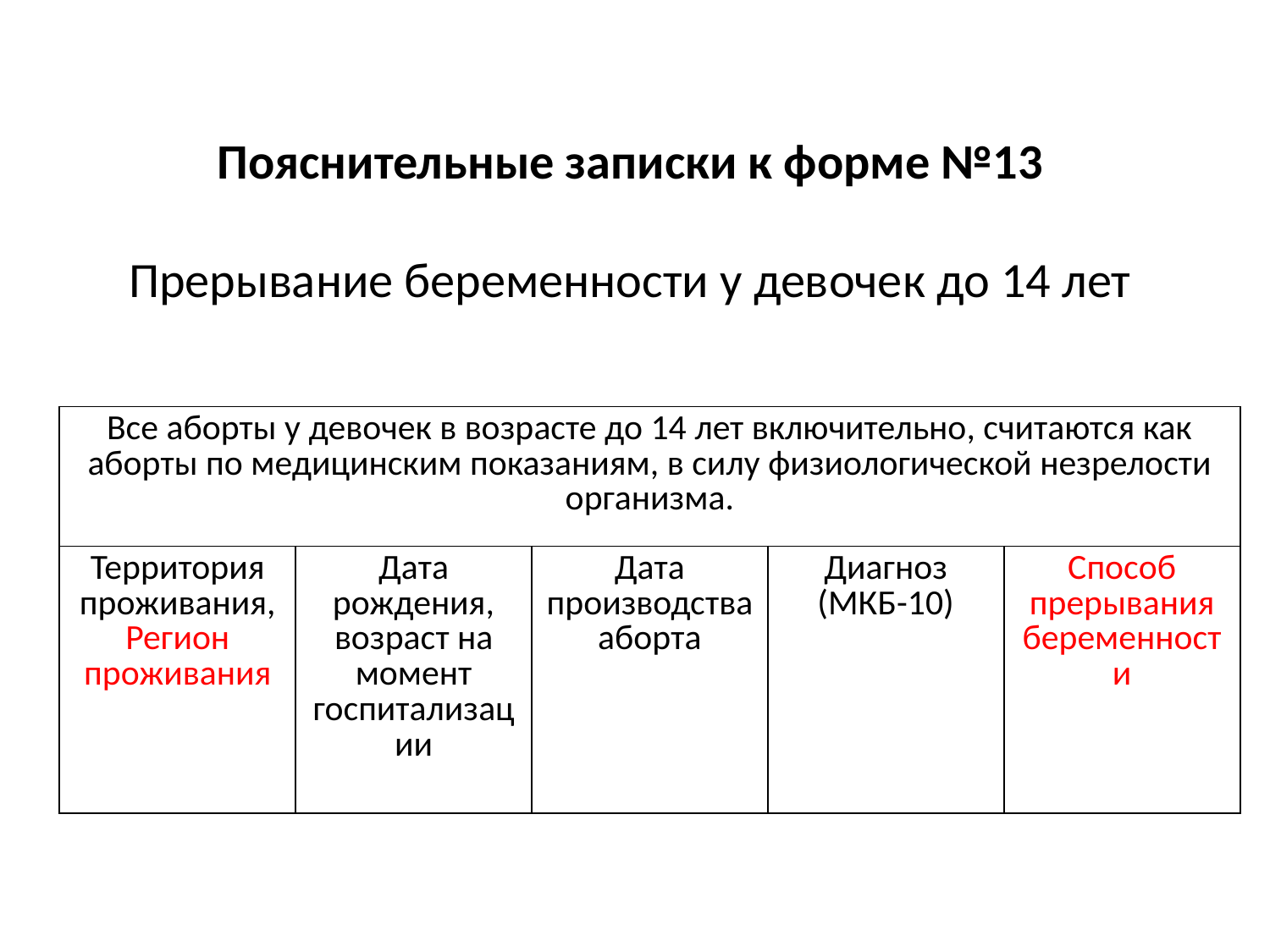

Пояснительные записки к форме №13

Прерывание беременности у девочек до 14 лет

| Все аборты у девочек в возрасте до 14 лет включительно, считаются как аборты по медицинским показаниям, в силу физиологической незрелости организма. |  |  |  |  |
| --- | --- | --- | --- | --- |
| Территория проживания, Регион проживания | Дата рождения, возраст на момент госпитализации | Дата производства аборта | Диагноз (МКБ-10) | Способ прерывания беременности |